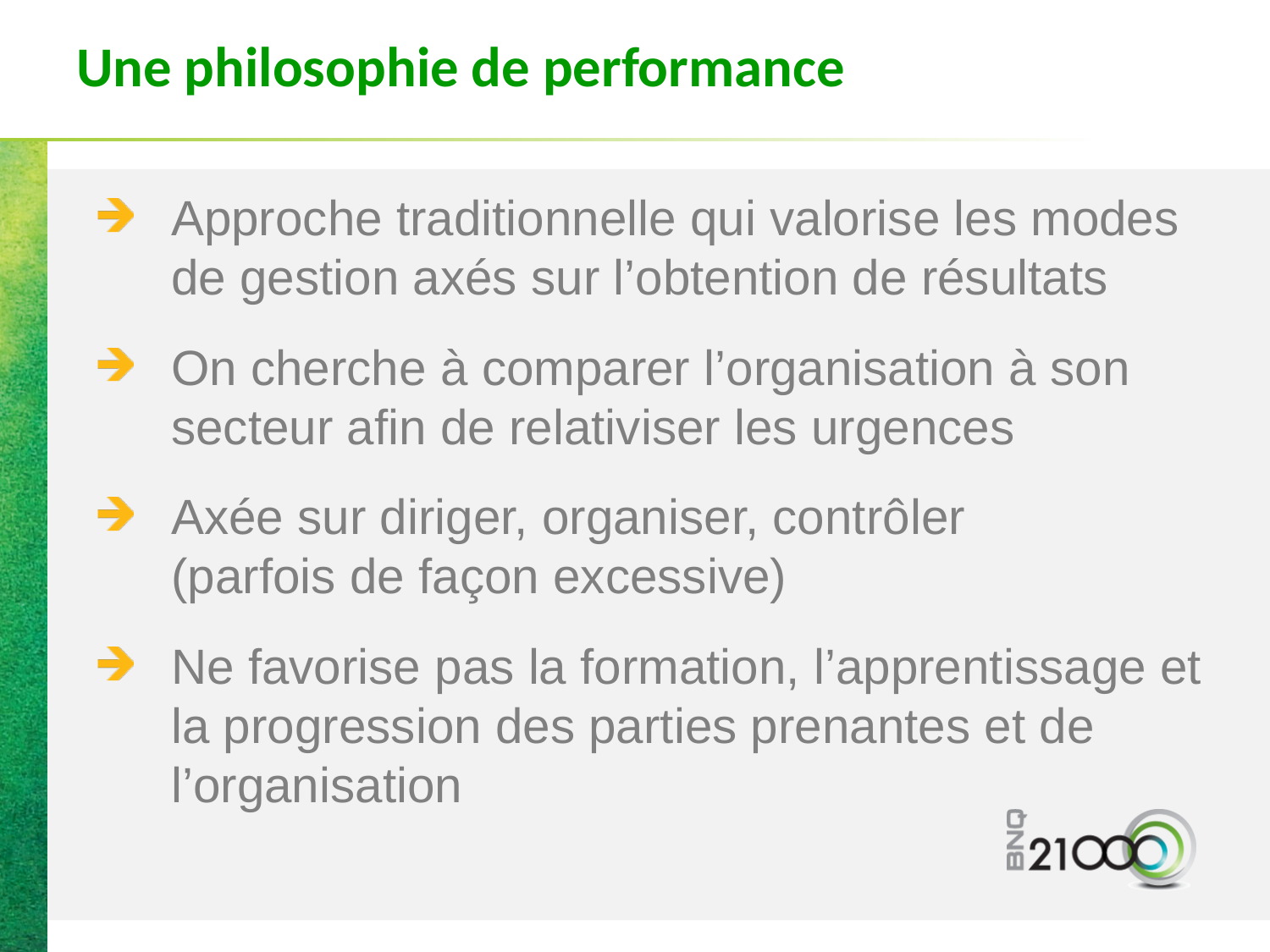

# Une philosophie de performance
Approche traditionnelle qui valorise les modes de gestion axés sur l’obtention de résultats
On cherche à comparer l’organisation à son secteur afin de relativiser les urgences
Axée sur diriger, organiser, contrôler
(parfois de façon excessive)
Ne favorise pas la formation, l’apprentissage et la progression des parties prenantes et de l’organisation